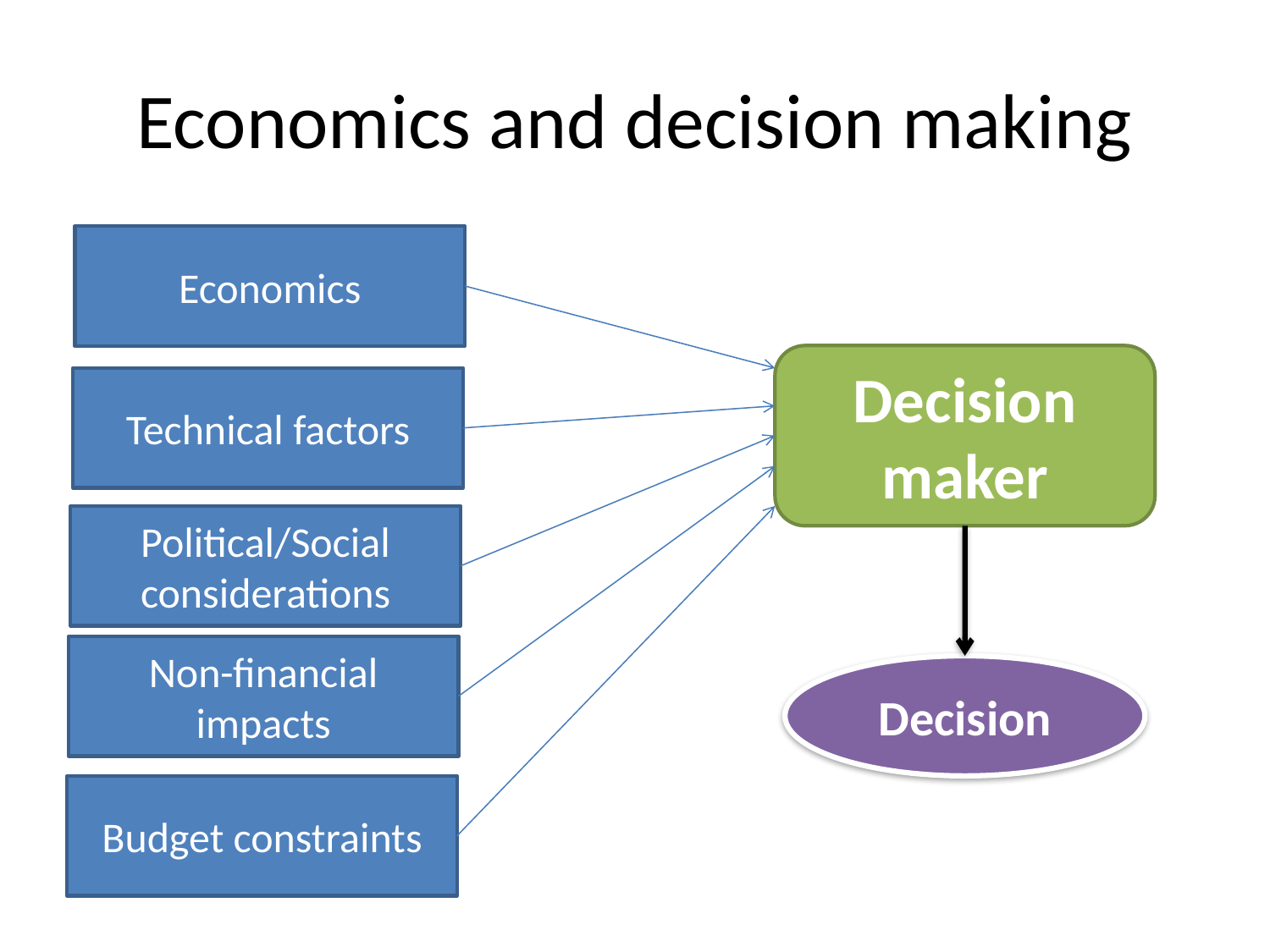

# Economics and decision making
Economics
Decision maker
Technical factors
Political/Social considerations
Non-financial impacts
Decision
Budget constraints